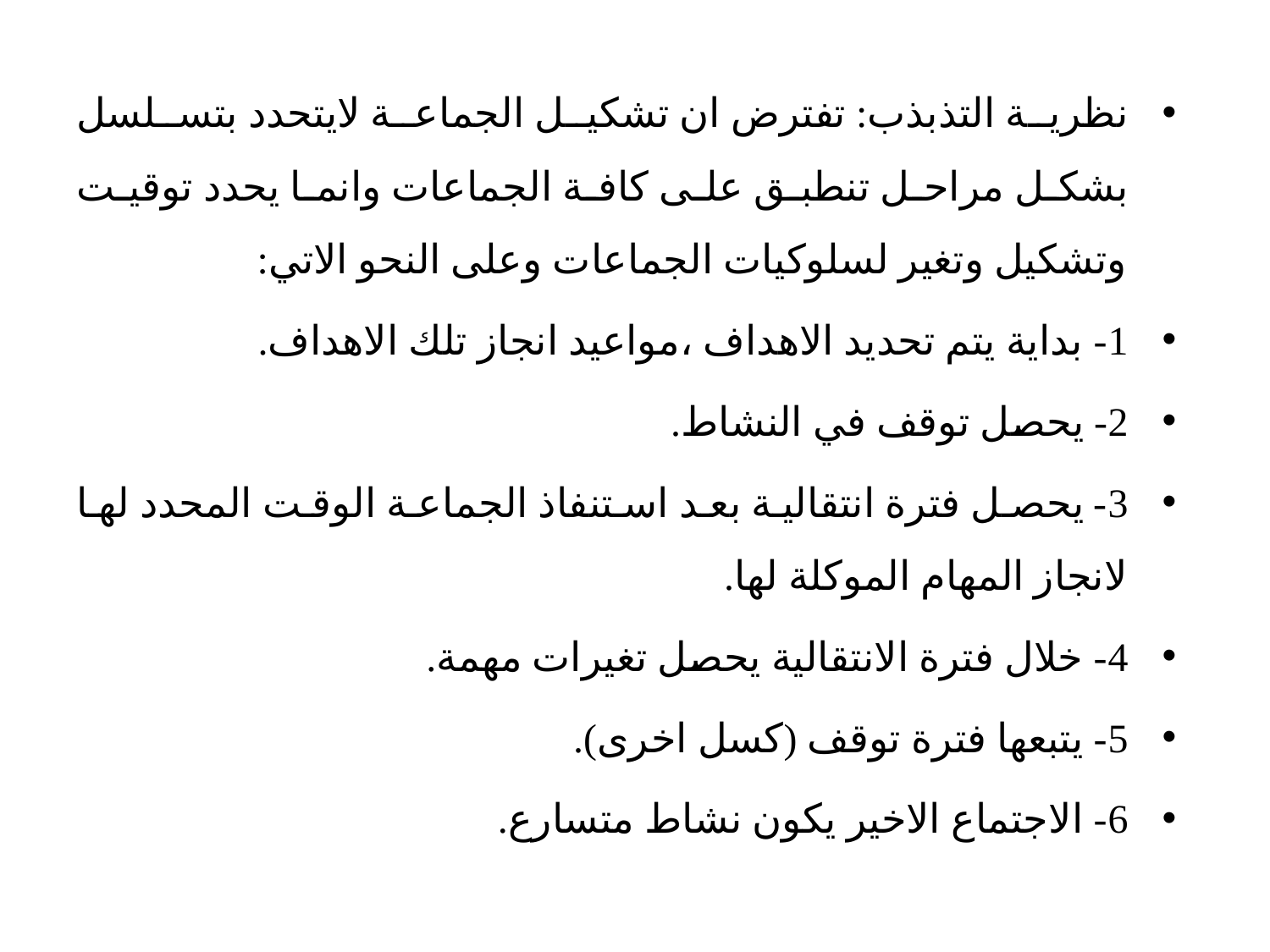

نظرية التذبذب: تفترض ان تشكيل الجماعة لايتحدد بتسلسل بشكل مراحل تنطبق على كافة الجماعات وانما يحدد توقيت وتشكيل وتغير لسلوكيات الجماعات وعلى النحو الاتي:
1- بداية يتم تحديد الاهداف ،مواعيد انجاز تلك الاهداف.
2- يحصل توقف في النشاط.
3- يحصل فترة انتقالية بعد استنفاذ الجماعة الوقت المحدد لها لانجاز المهام الموكلة لها.
4- خلال فترة الانتقالية يحصل تغيرات مهمة.
5- يتبعها فترة توقف (كسل اخرى).
6- الاجتماع الاخير يكون نشاط متسارع.